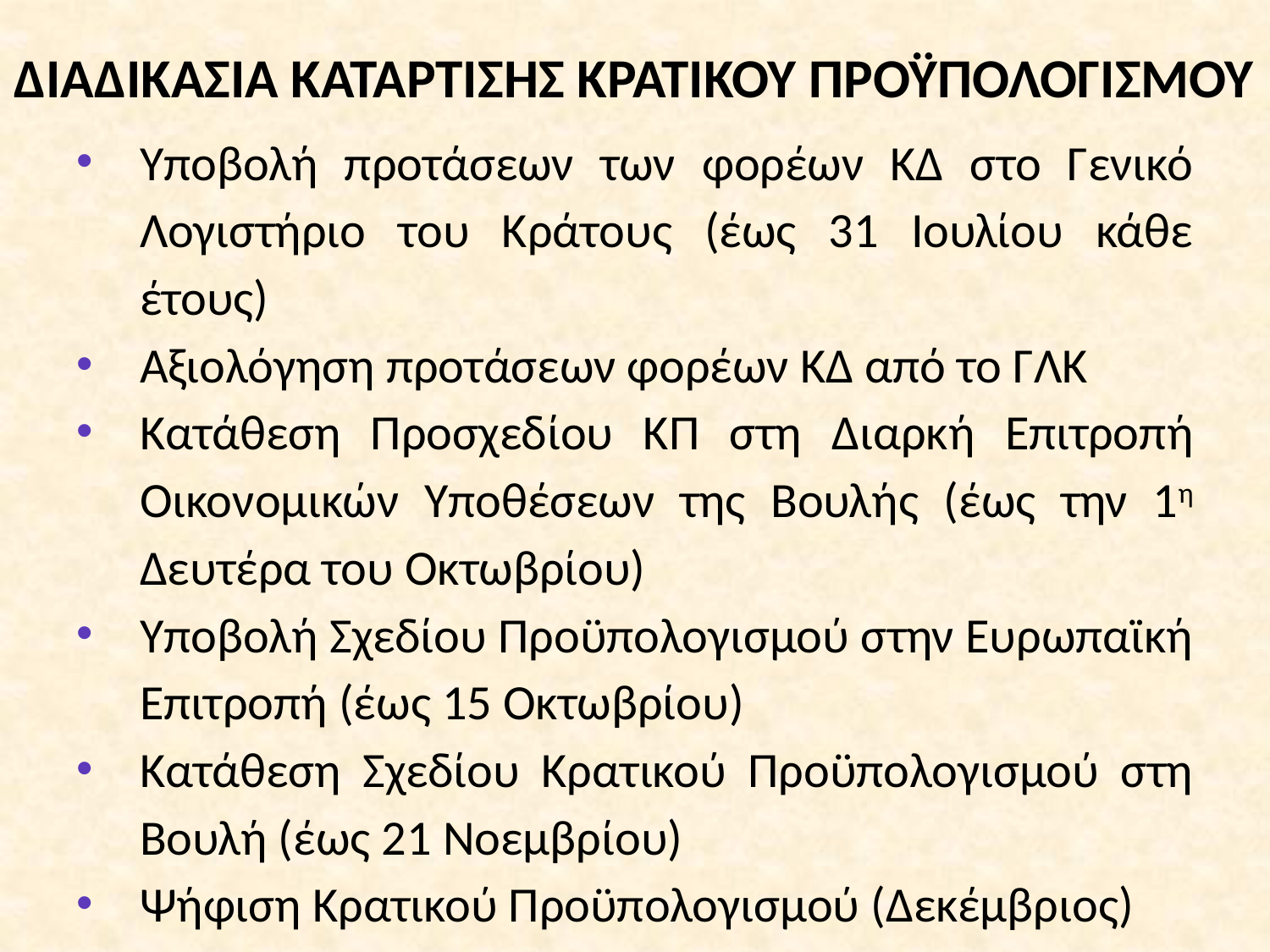

ΔΙΑΔΙΚΑΣΙΑ ΚΑΤΑΡΤΙΣΗΣ ΚΡΑΤΙΚΟΥ ΠΡΟΫΠΟΛΟΓΙΣΜΟΥ
Υποβολή προτάσεων των φορέων ΚΔ στο Γενικό Λογιστήριο του Κράτους (έως 31 Ιουλίου κάθε έτους)
Αξιολόγηση προτάσεων φορέων ΚΔ από το ΓΛΚ
Κατάθεση Προσχεδίου ΚΠ στη Διαρκή Επιτροπή Οικονομικών Υποθέσεων της Βουλής (έως την 1η Δευτέρα του Οκτωβρίου)
Υποβολή Σχεδίου Προϋπολογισμού στην Ευρωπαϊκή Επιτροπή (έως 15 Οκτωβρίου)
Κατάθεση Σχεδίου Κρατικού Προϋπολογισμού στη Βουλή (έως 21 Νοεμβρίου)
Ψήφιση Κρατικού Προϋπολογισμού (Δεκέμβριος)